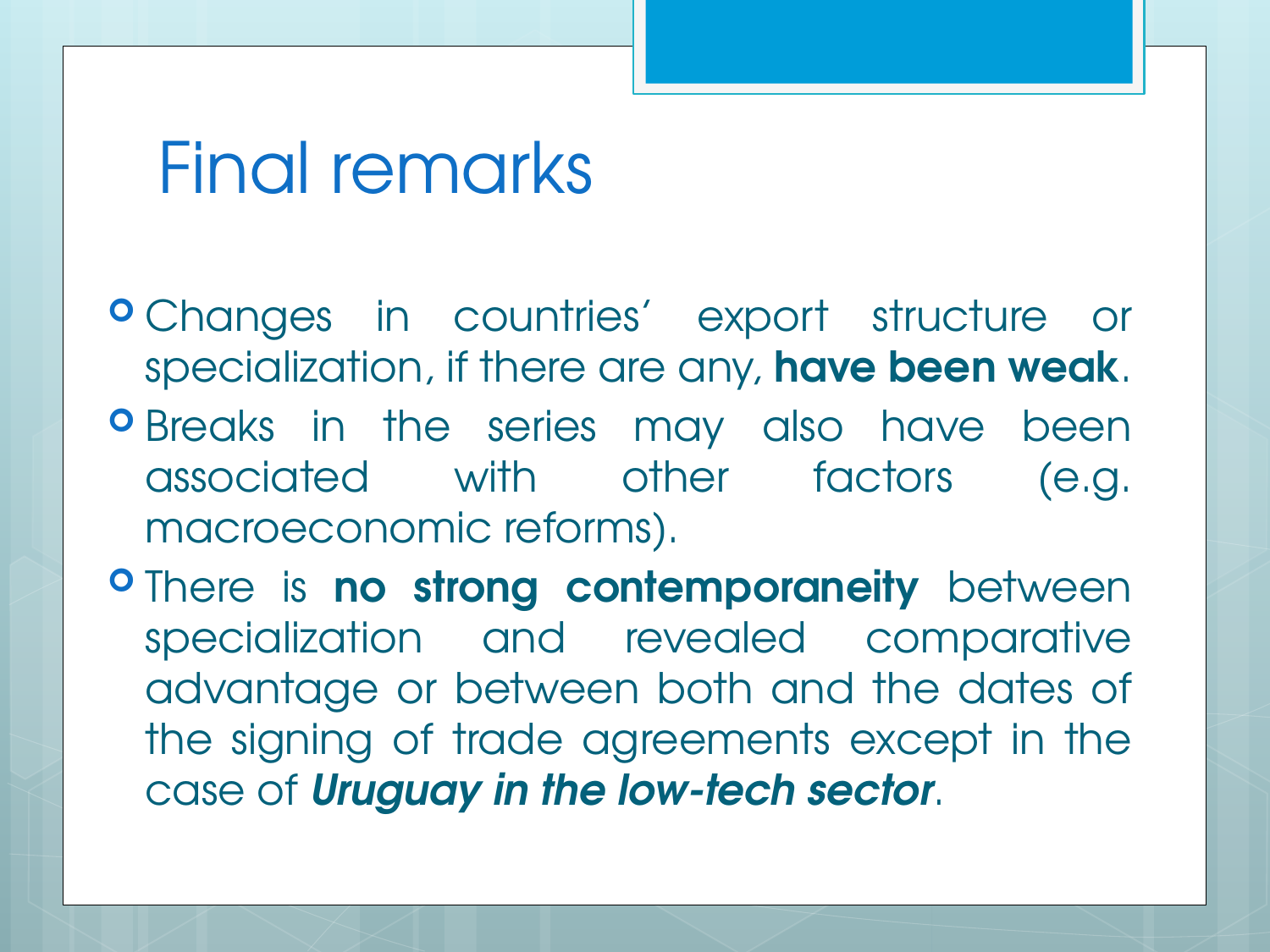

# Final remarks
Changes in countries’ export structure or specialization, if there are any, have been weak.
Breaks in the series may also have been associated with other factors (e.g. macroeconomic reforms).
There is no strong contemporaneity between specialization and revealed comparative advantage or between both and the dates of the signing of trade agreements except in the case of Uruguay in the low-tech sector.